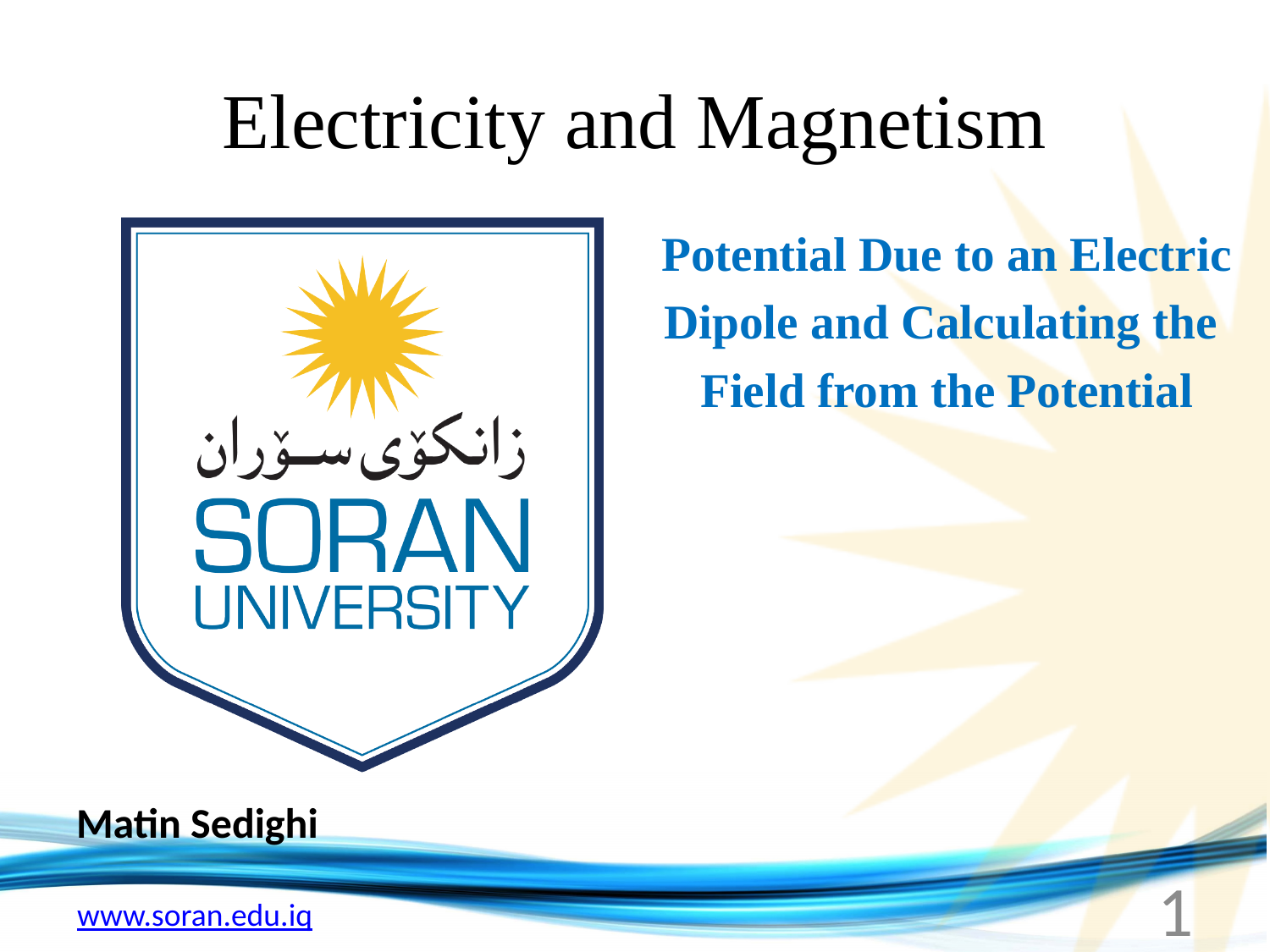

# Electricity and Magnetism
Potential Due to an Electric
Dipole and Calculating the
Field from the Potential
Matin Sedighi
1